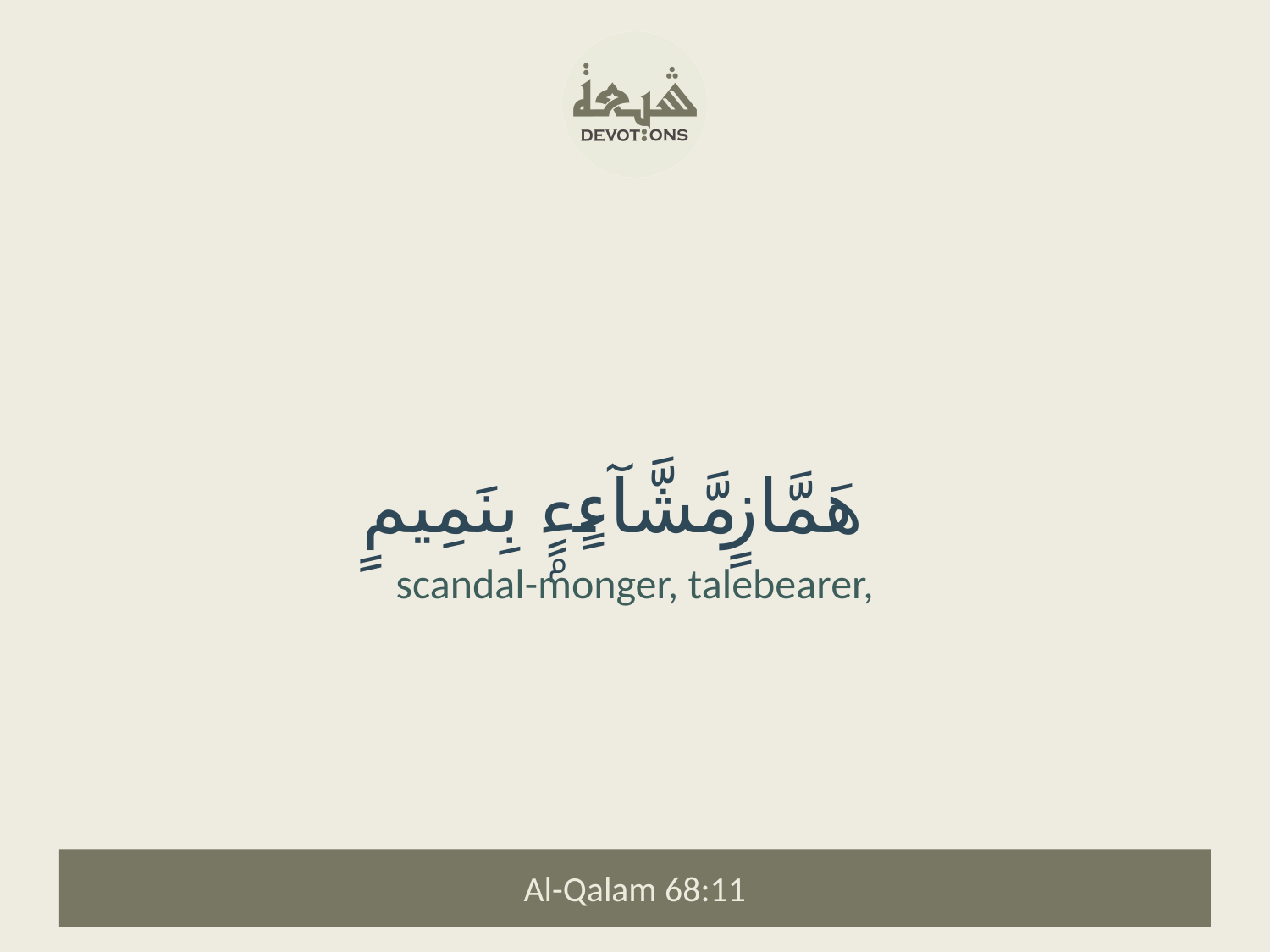

هَمَّازٍ مَّشَّآءٍۭ بِنَمِيمٍ
scandal-monger, talebearer,
Al-Qalam 68:11